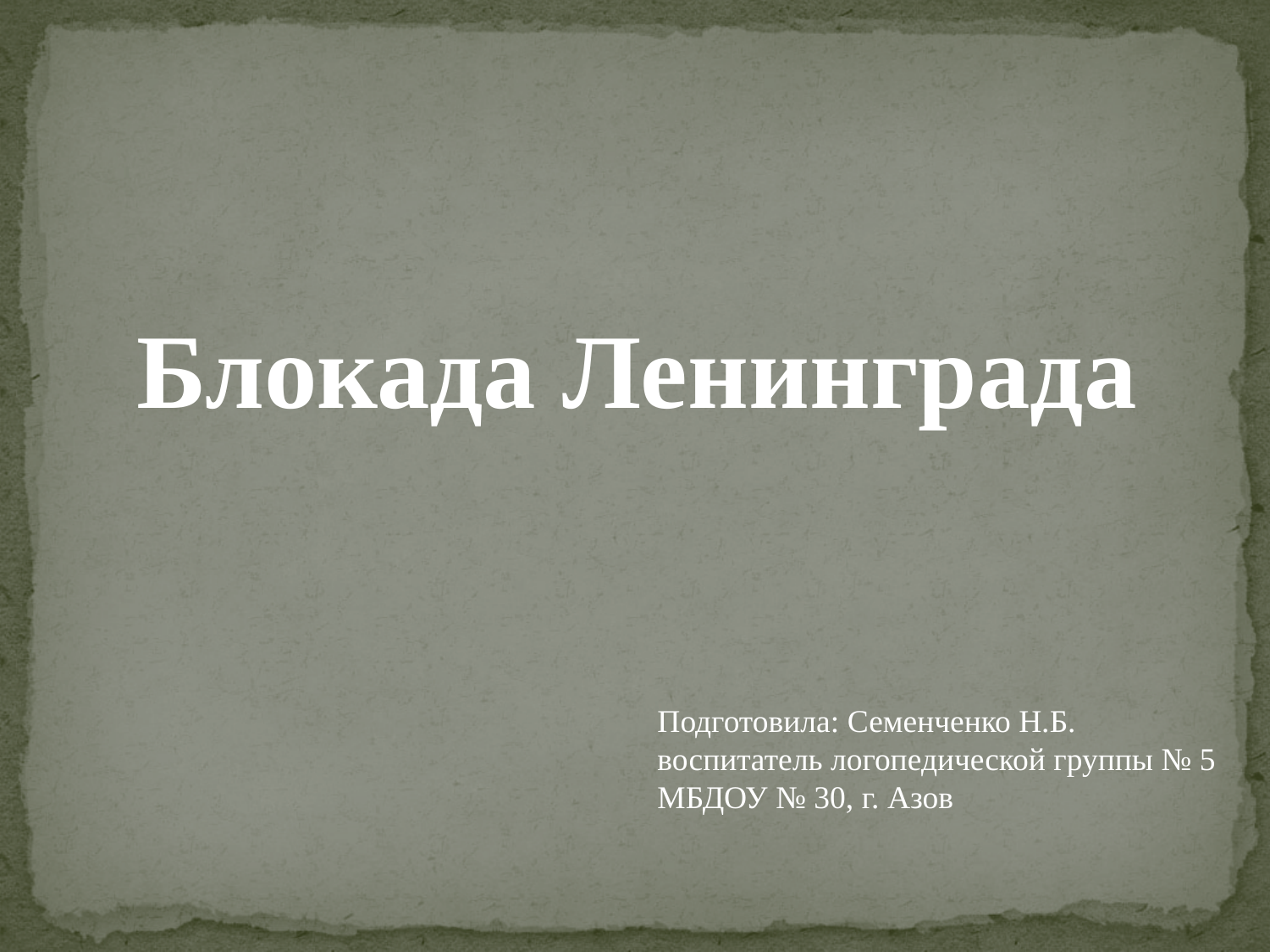

Блокада Ленинграда
Подготовила: Семенченко Н.Б.
воспитатель логопедической группы № 5 МБДОУ № 30, г. Азов